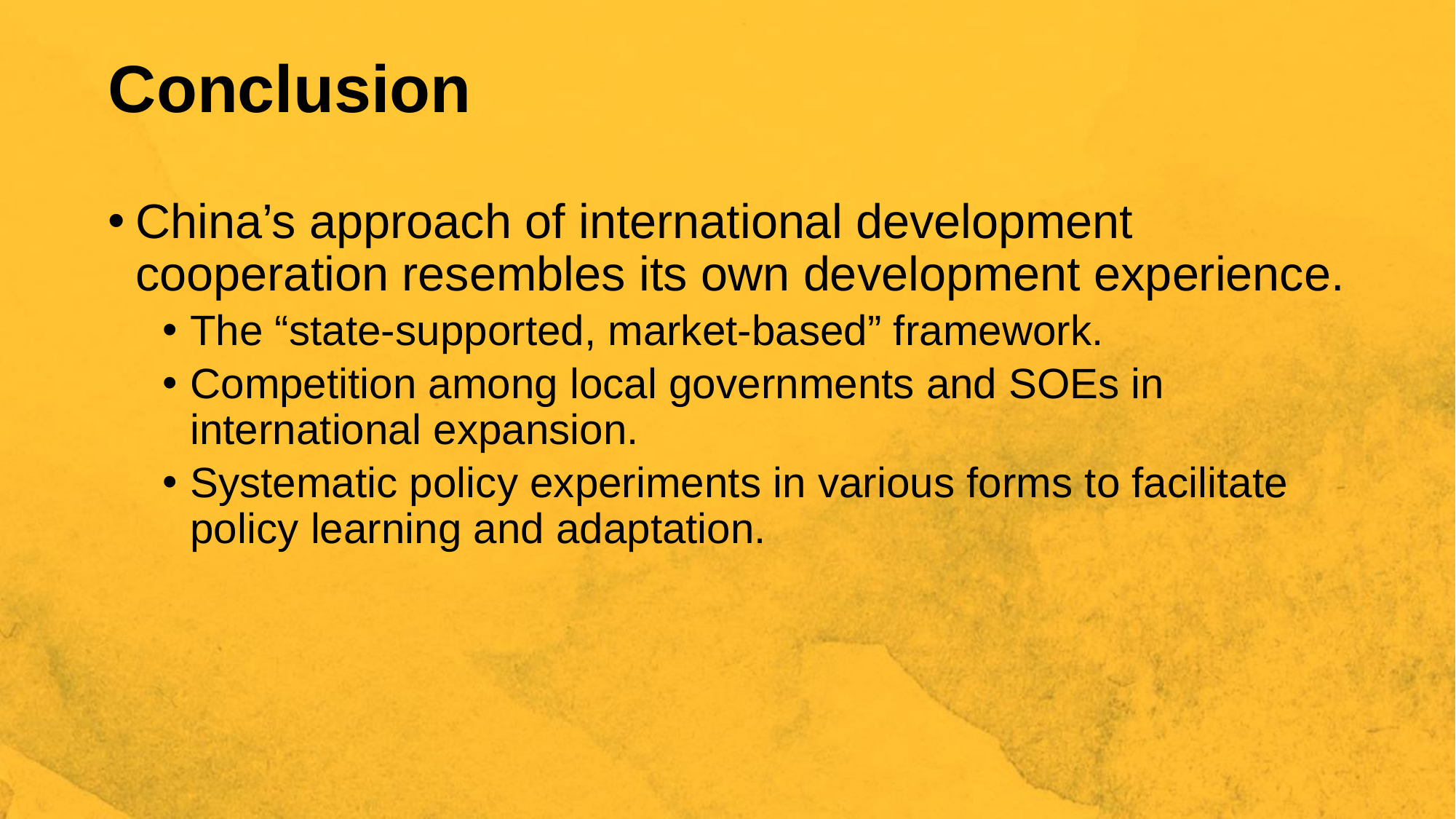

# Conclusion
China’s approach of international development cooperation resembles its own development experience.
The “state-supported, market-based” framework.
Competition among local governments and SOEs in international expansion.
Systematic policy experiments in various forms to facilitate policy learning and adaptation.